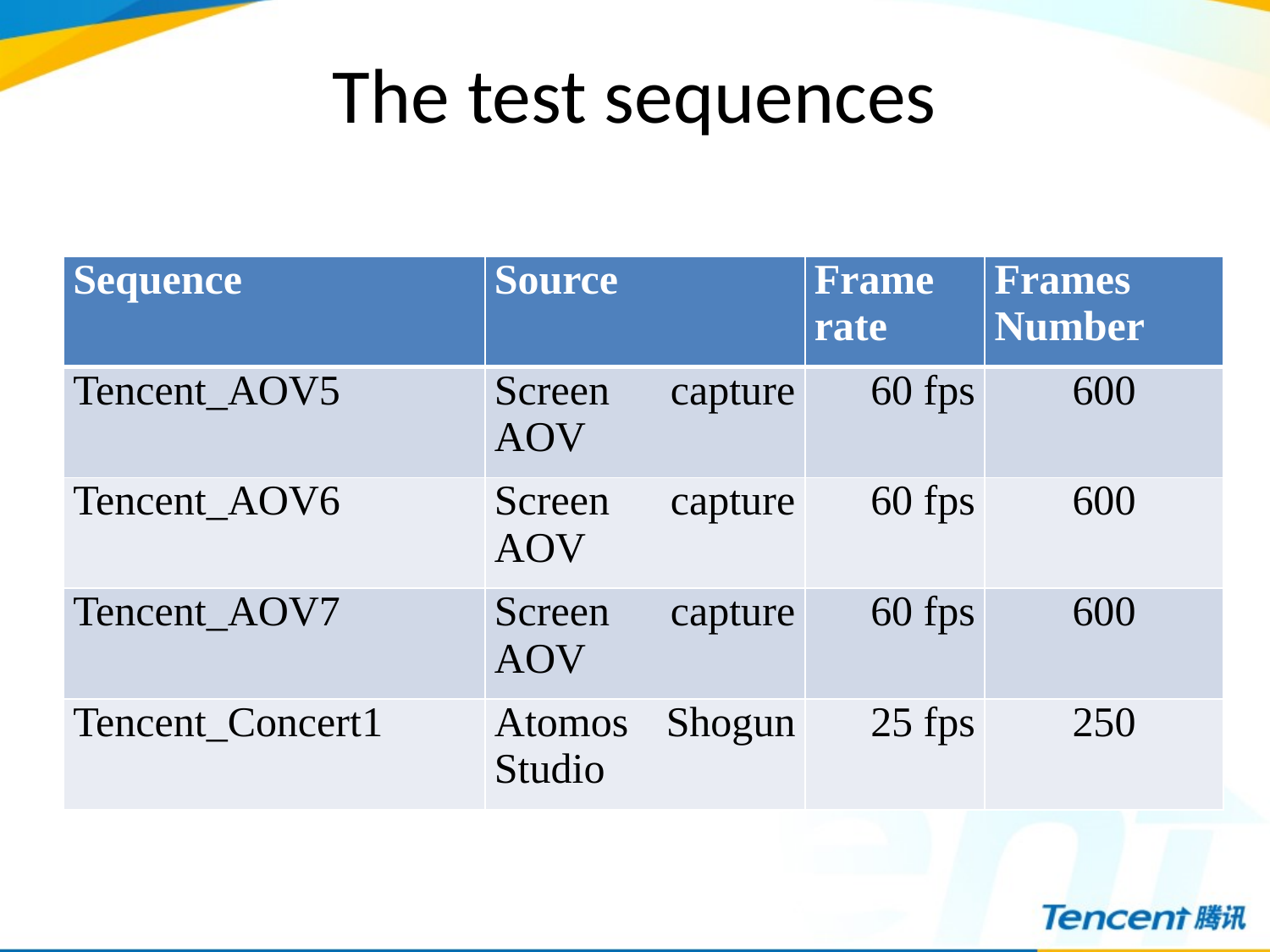

# The test sequences
| Sequence | Source | Frame rate | Frames Number |
| --- | --- | --- | --- |
| Tencent\_AOV5 | Screen capture AOV | 60 fps | 600 |
| Tencent\_AOV6 | Screen capture AOV | 60 fps | 600 |
| Tencent\_AOV7 | Screen capture AOV | 60 fps | 600 |
| Tencent\_Concert1 | Atomos Shogun Studio | 25 fps | 250 |